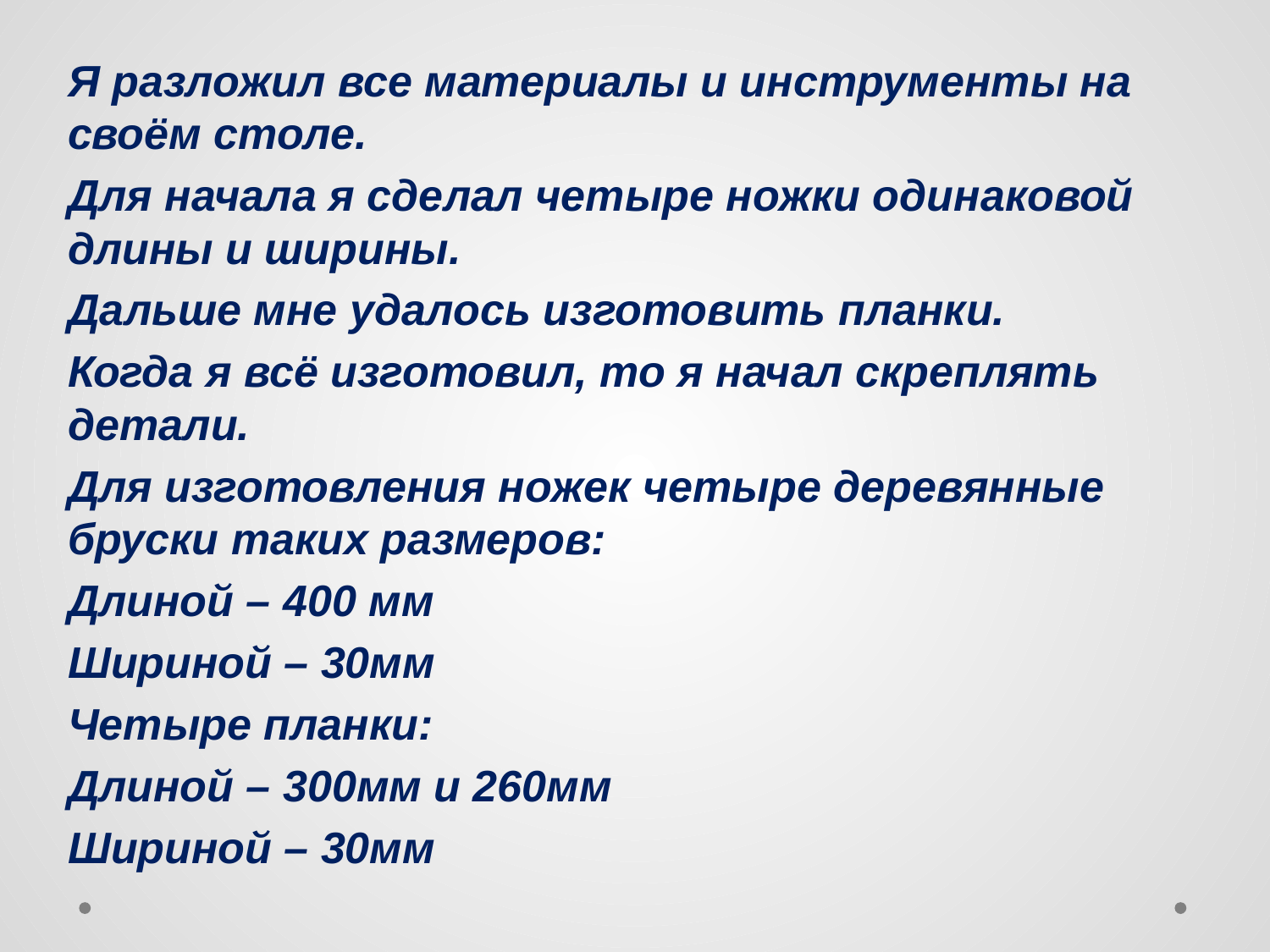

Я разложил все материалы и инструменты на своём столе.
Для начала я сделал четыре ножки одинаковой длины и ширины.
Дальше мне удалось изготовить планки.
Когда я всё изготовил, то я начал скреплять детали.
Для изготовления ножек четыре деревянные бруски таких размеров:
Длиной – 400 мм
Шириной – 30мм
Четыре планки:
Длиной – 300мм и 260мм
Шириной – 30мм